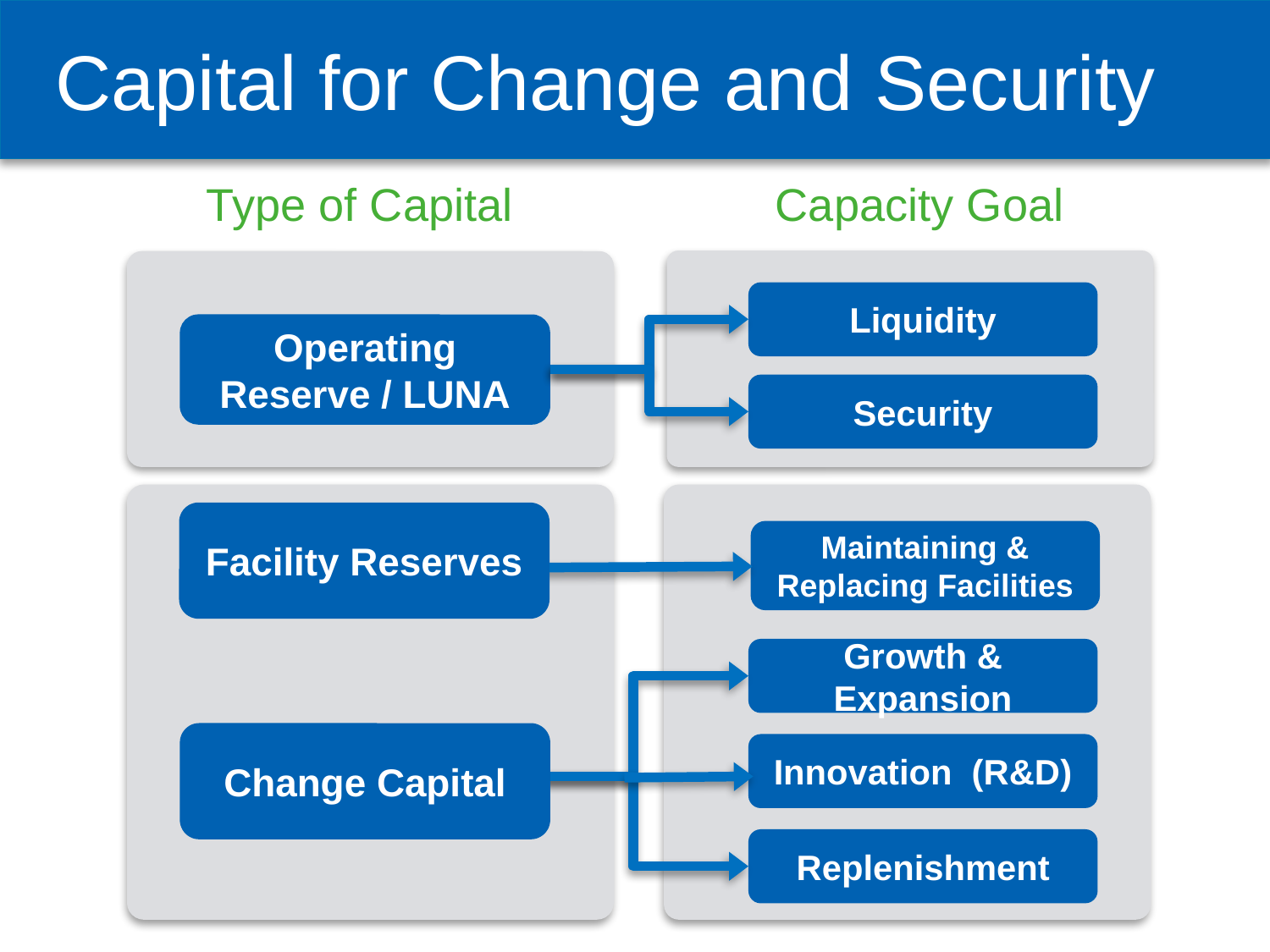

Capital for Change and Security
# Uses of Financial Capital
Type of Capital
Capacity Goal

Liquidity
Operating Reserve / LUNA
Security

Facility Reserves
Maintaining & Replacing Facilities
Growth & Expansion
Change Capital
Innovation  (R&D)
Replenishment